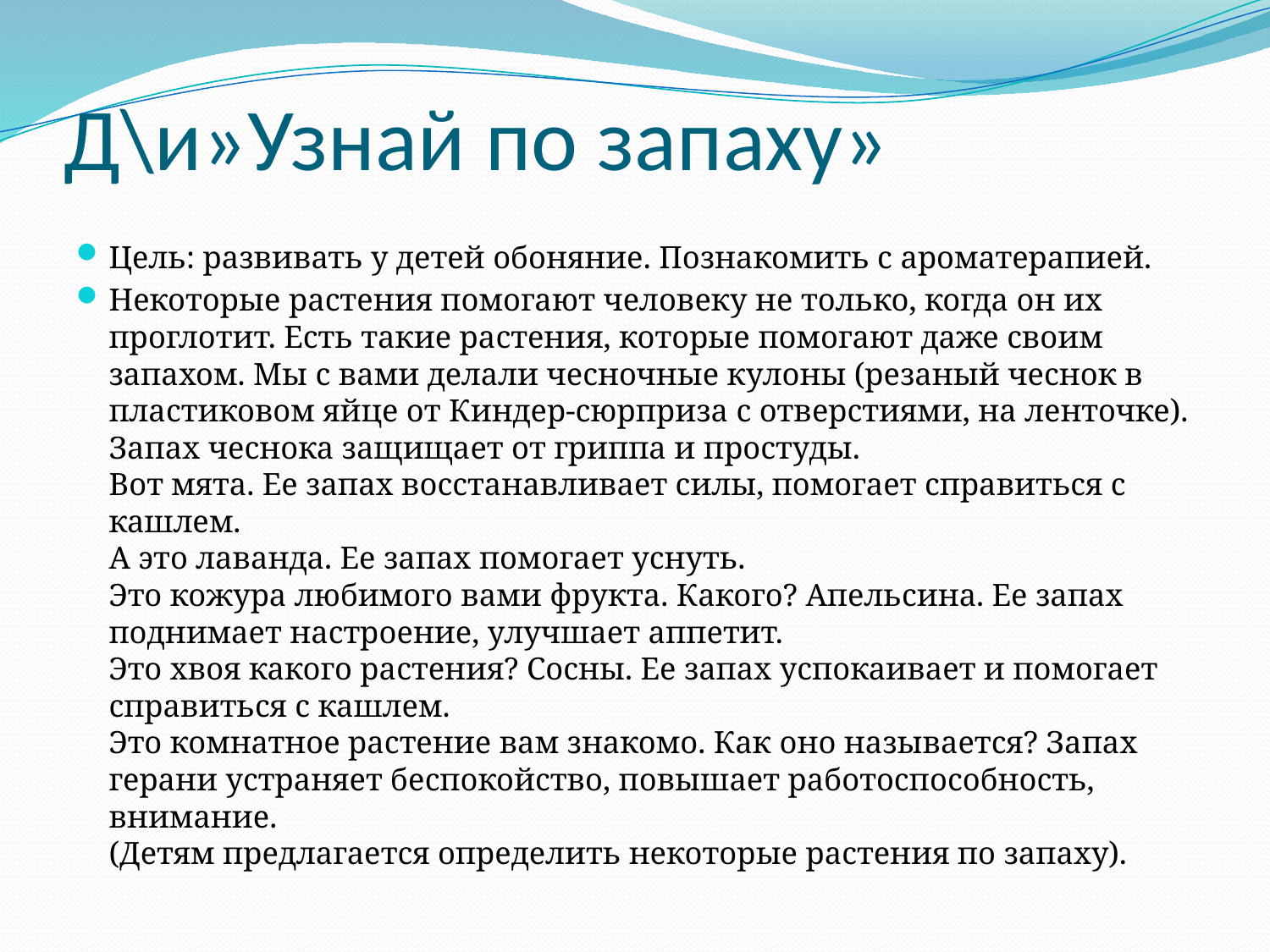

# Д\и»Узнай по запаху»

Цель: развивать у детей обоняние. Познакомить с ароматерапией.
Некоторые растения помогают человеку не только, когда он их проглотит. Есть такие растения, которые помогают даже своим запахом. Мы с вами делали чесночные кулоны (резаный чеснок в пластиковом яйце от Киндер-сюрприза с отверстиями, на ленточке). Запах чеснока защищает от гриппа и простуды. 
Вот мята. Ее запах восстанавливает силы, помогает справиться с кашлем.
А это лаванда. Ее запах помогает уснуть.
Это кожура любимого вами фрукта. Какого? Апельсина. Ее запах поднимает настроение, улучшает аппетит.
Это хвоя какого растения? Сосны. Ее запах успокаивает и помогает справиться с кашлем.
Это комнатное растение вам знакомо. Как оно называется? Запах герани устраняет беспокойство, повышает работоспособность, внимание.
(Детям предлагается определить некоторые растения по запаху).